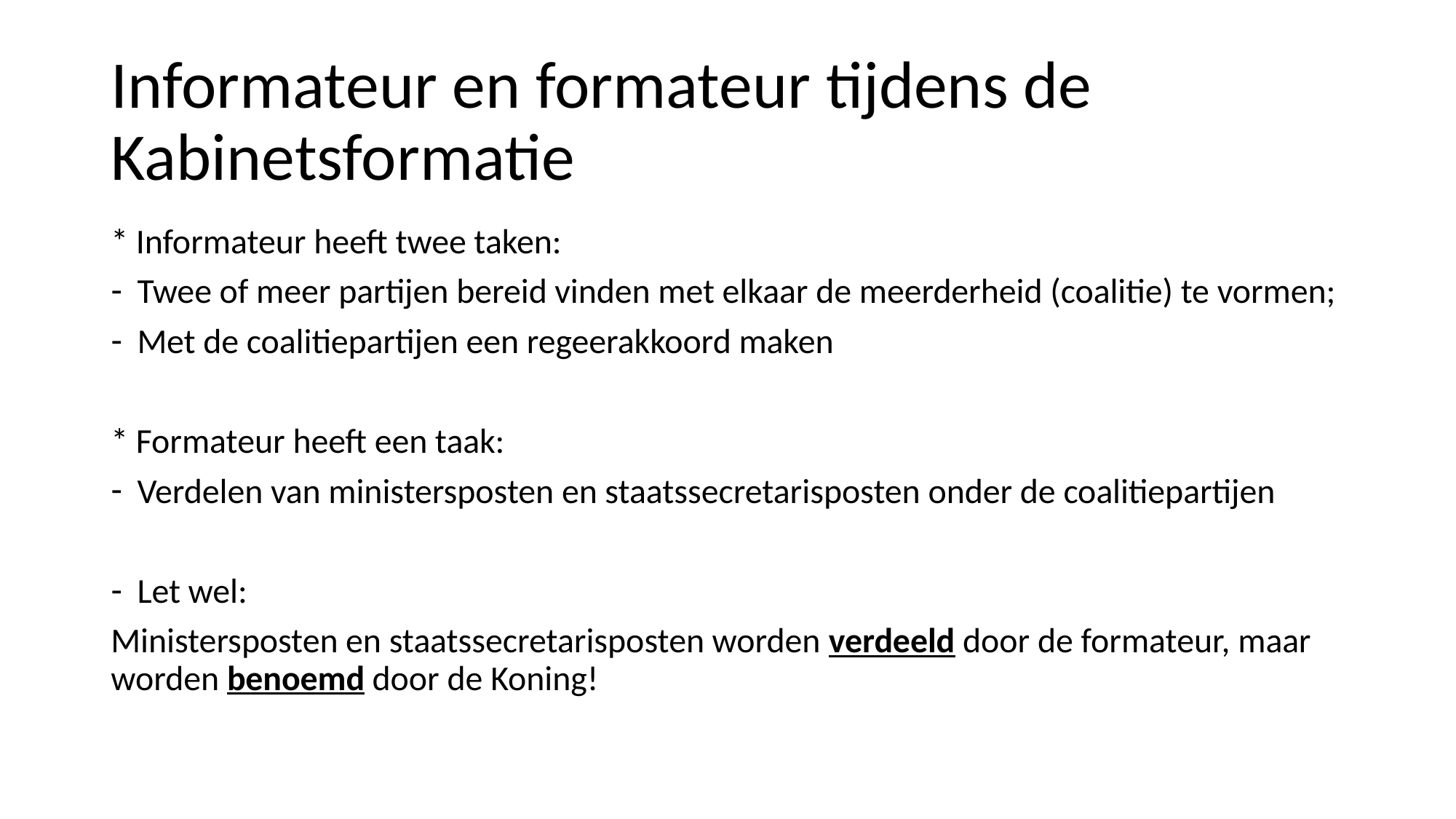

# Informateur en formateur tijdens de Kabinetsformatie
* Informateur heeft twee taken:
Twee of meer partijen bereid vinden met elkaar de meerderheid (coalitie) te vormen;
Met de coalitiepartijen een regeerakkoord maken

* Formateur heeft een taak:
Verdelen van ministersposten en staatssecretarisposten onder de coalitiepartijen

Let wel:
Ministersposten en staatssecretarisposten worden verdeeld door de formateur, maar worden benoemd door de Koning!